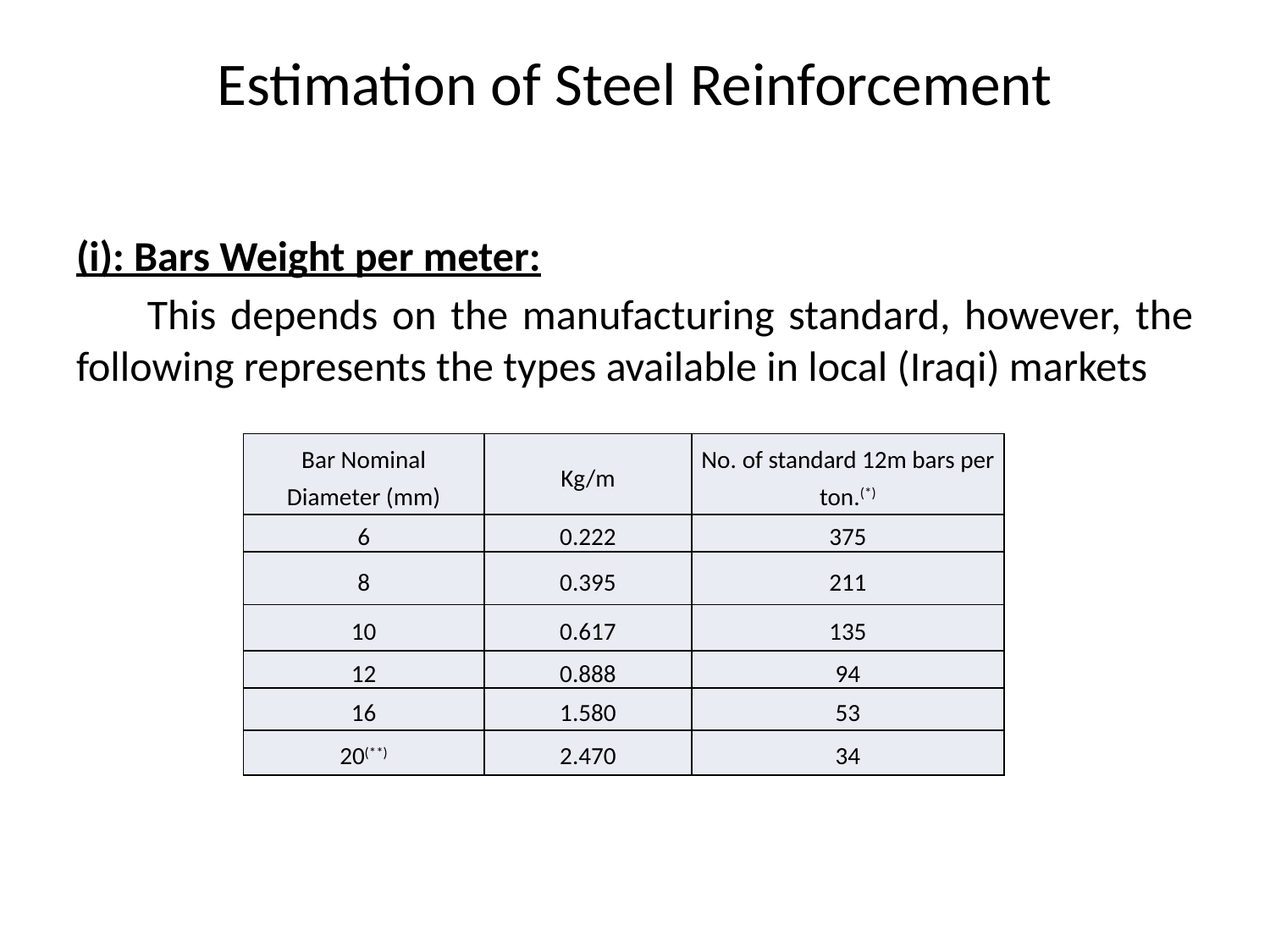

# Estimation of Steel Reinforcement
(i): Bars Weight per meter:
     This depends on the manufacturing standard, however, the following represents the types available in local (Iraqi) markets

| Bar Nominal Diameter (mm) | Kg/m | No. of standard 12m bars per ton.(\*) |
| --- | --- | --- |
| 6 | 0.222 | 375 |
| 8 | 0.395 | 211 |
| 10 | 0.617 | 135 |
| 12 | 0.888 | 94 |
| 16 | 1.580 | 53 |
| 20(\*\*) | 2.470 | 34 |